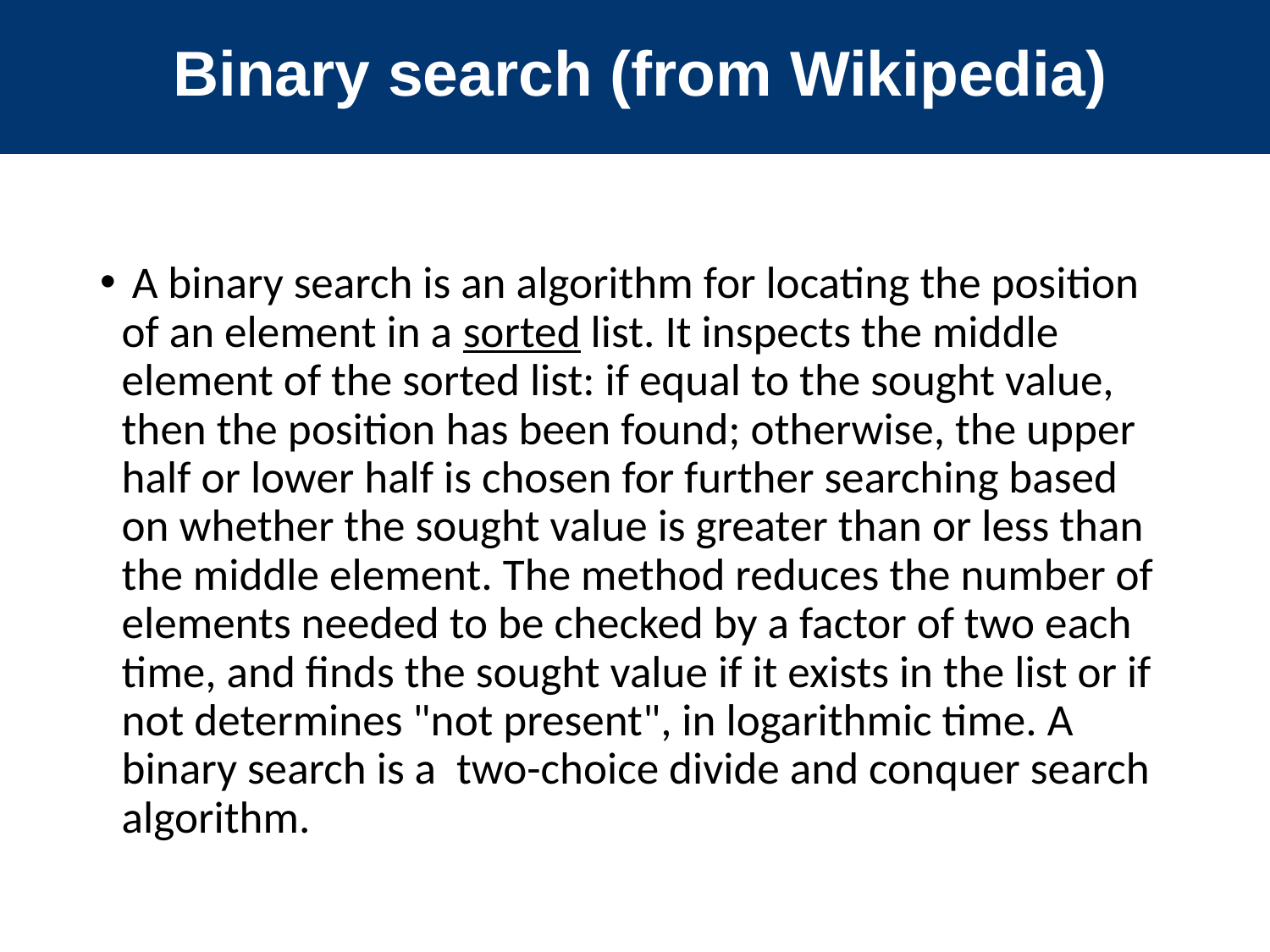

Binary search (from Wikipedia)
 A binary search is an algorithm for locating the position of an element in a sorted list. It inspects the middle element of the sorted list: if equal to the sought value, then the position has been found; otherwise, the upper half or lower half is chosen for further searching based on whether the sought value is greater than or less than the middle element. The method reduces the number of elements needed to be checked by a factor of two each time, and finds the sought value if it exists in the list or if not determines "not present", in logarithmic time. A binary search is a  two-choice divide and conquer search algorithm.